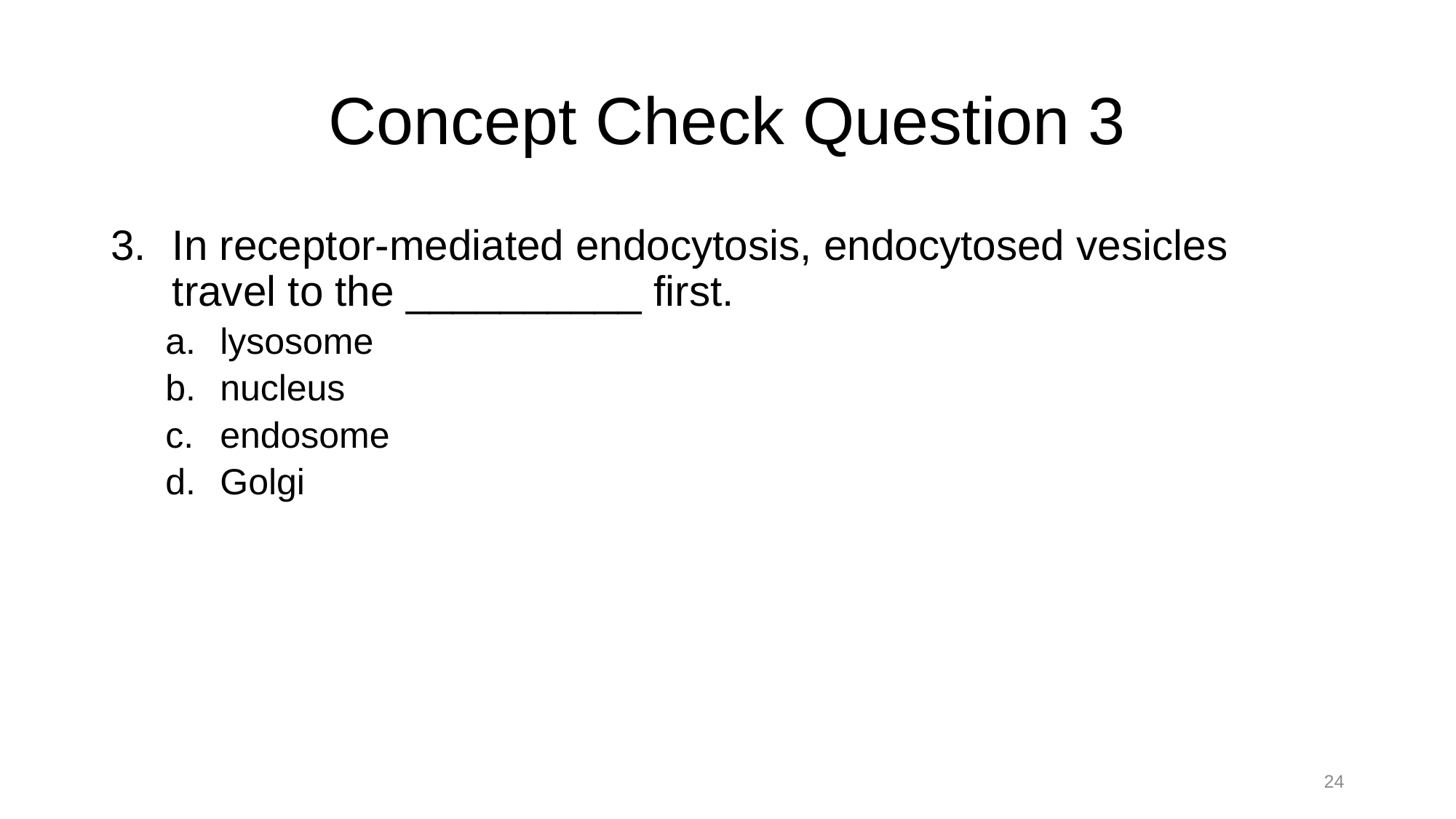

# Concept Check Question 3
In receptor-mediated endocytosis, endocytosed vesicles travel to the __________ first.
lysosome
nucleus
endosome
Golgi

24